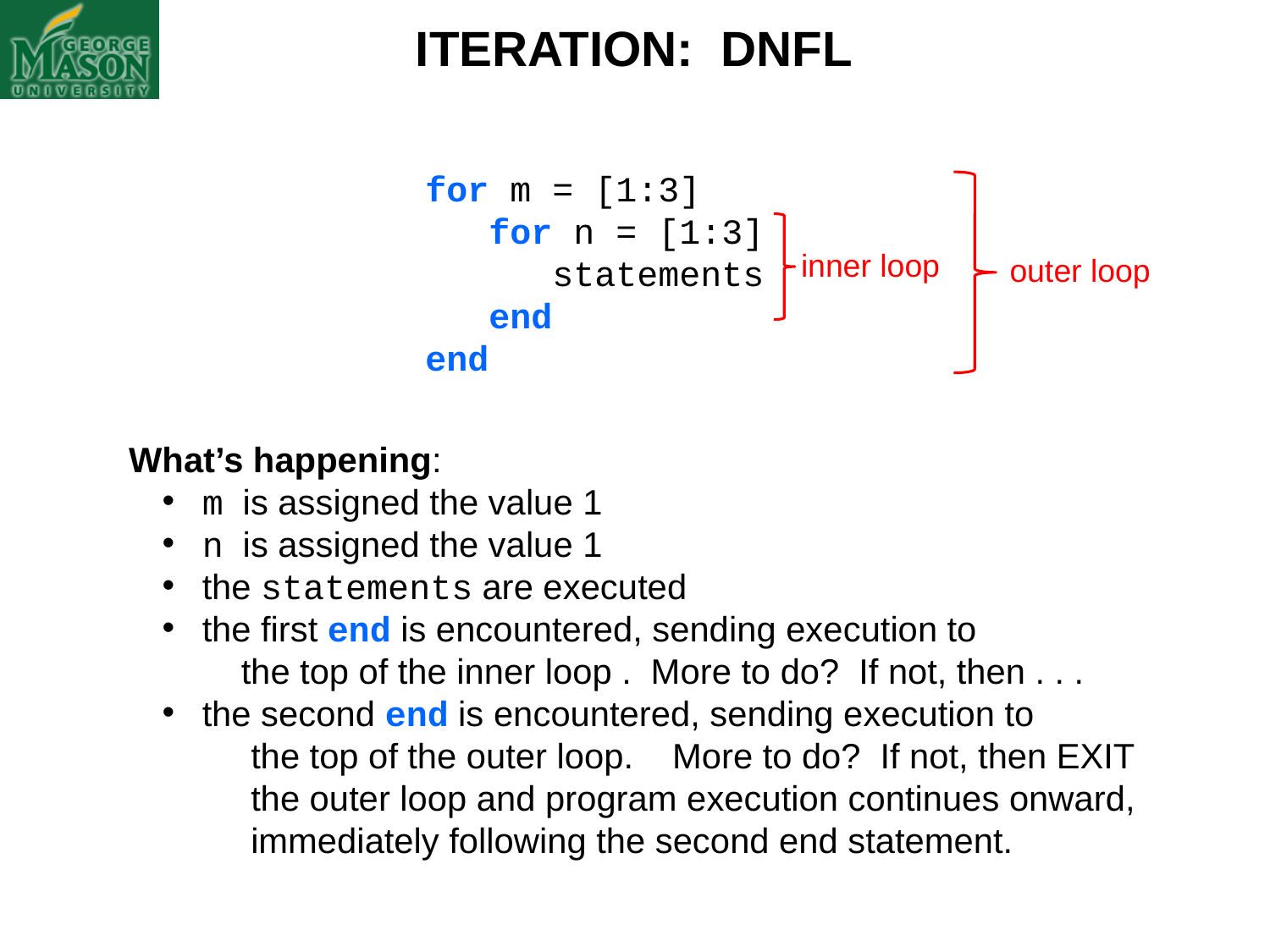

ITERATION:  DNFL
		  for m = [1:3]
		     for n = [1:3]
	              statements
		     end
		  end

What’s happening:
 m  is assigned the value 1
 n  is assigned the value 1
 the statements are executed
 the first end is encountered, sending execution to
     the top of the inner loop .  More to do?  If not, then . . .
 the second end is encountered, sending execution to
      the top of the outer loop.    More to do?  If not, then EXIT
      the outer loop and program execution continues onward,
      immediately following the second end statement.

inner loop
outer loop